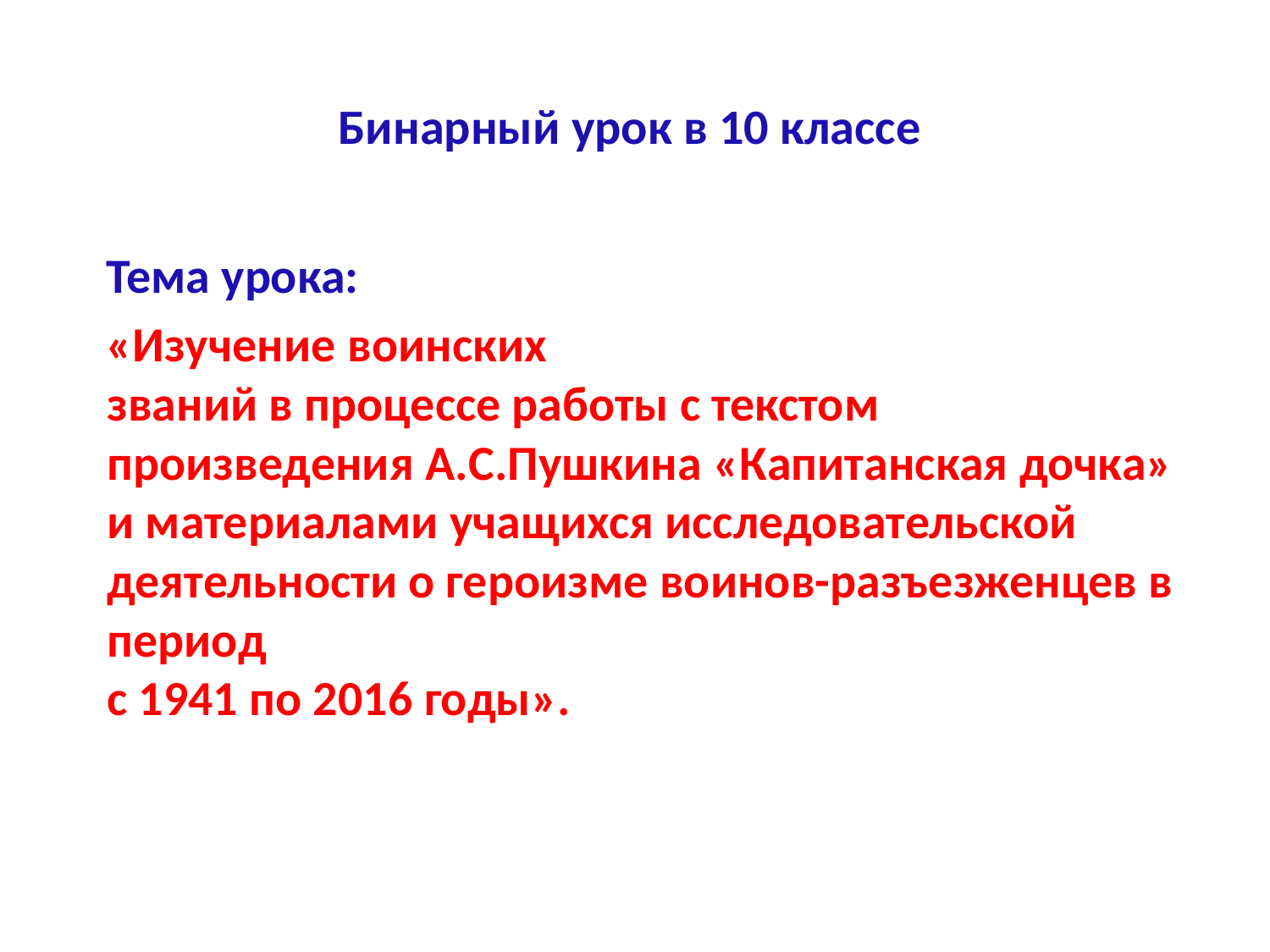

# Бинарный урок в 10 классе
    Тема урока:
    «Изучение воинских
званий в процессе работы с текстом произведения А.С.Пушкина «Капитанская дочка» и материалами учащихся исследовательской
деятельности о героизме воинов-разъезженцев в период
с 1941 по 2016 годы».